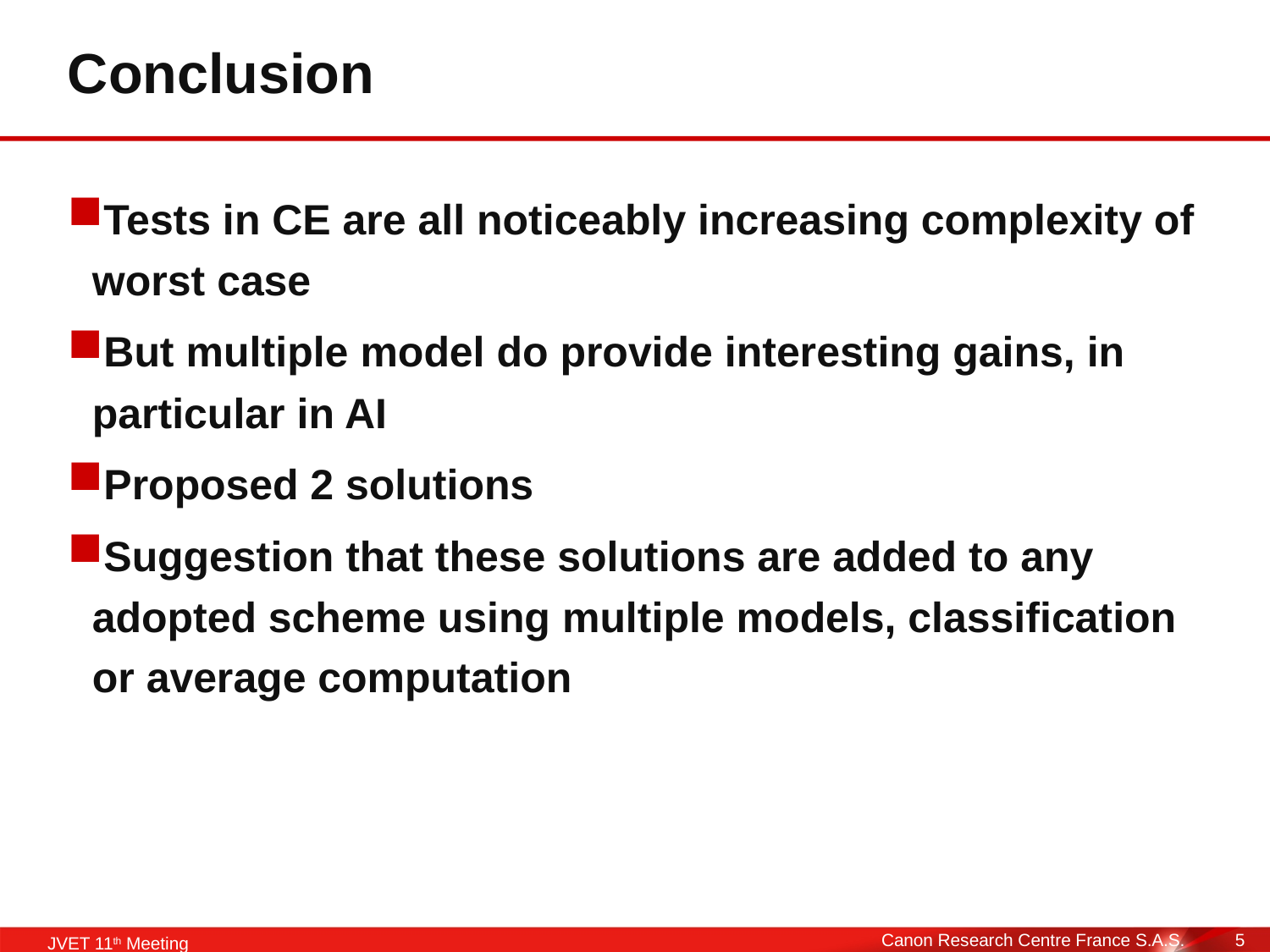

# Conclusion
Tests in CE are all noticeably increasing complexity of worst case
But multiple model do provide interesting gains, in particular in AI
Proposed 2 solutions
Suggestion that these solutions are added to any adopted scheme using multiple models, classification or average computation
Canon Research Centre France S.A.S.
5